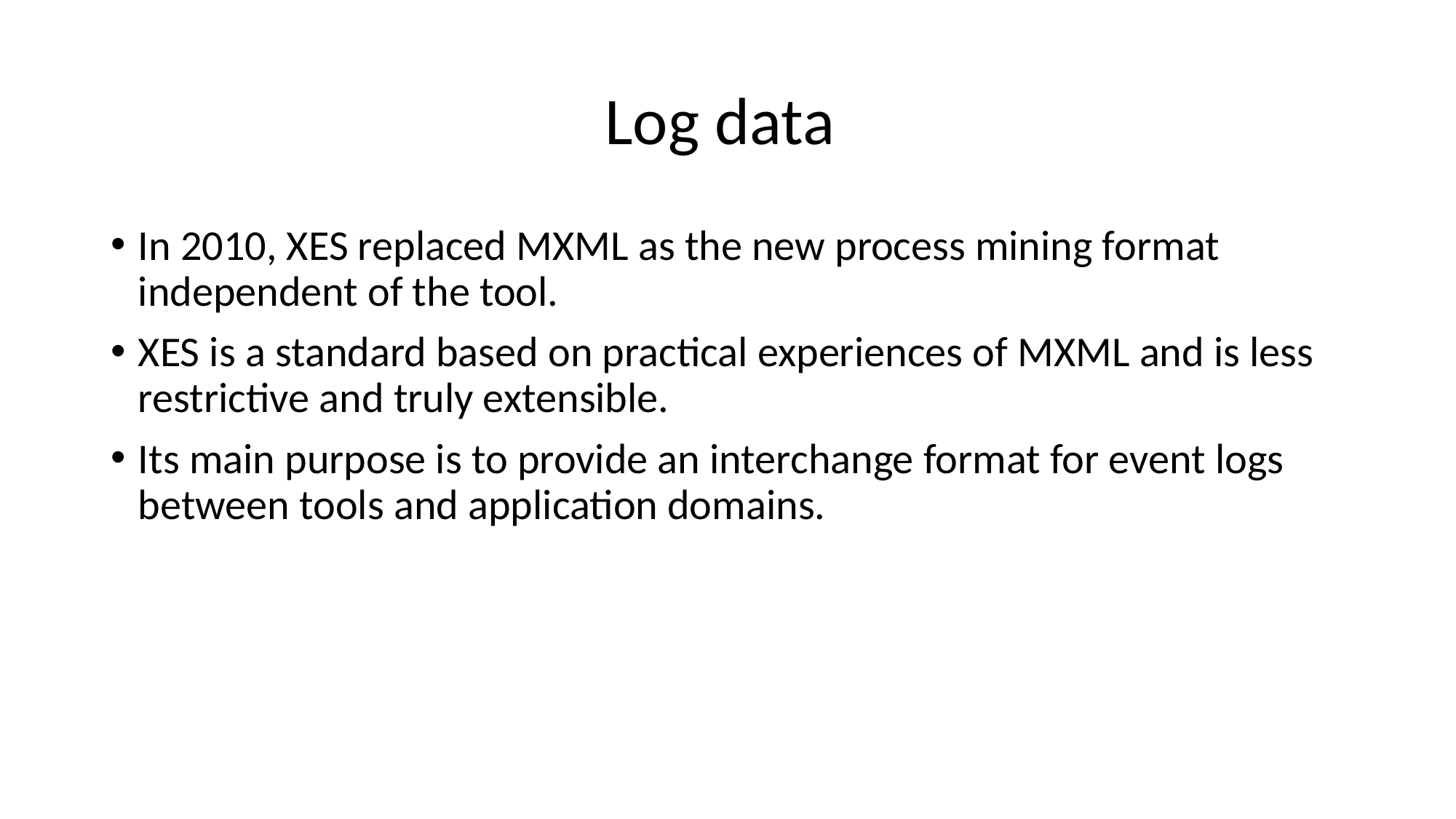

# Log data
In 2010, XES replaced MXML as the new process mining format independent of the tool.
XES is a standard based on practical experiences of MXML and is less restrictive and truly extensible.
Its main purpose is to provide an interchange format for event logs between tools and application domains.